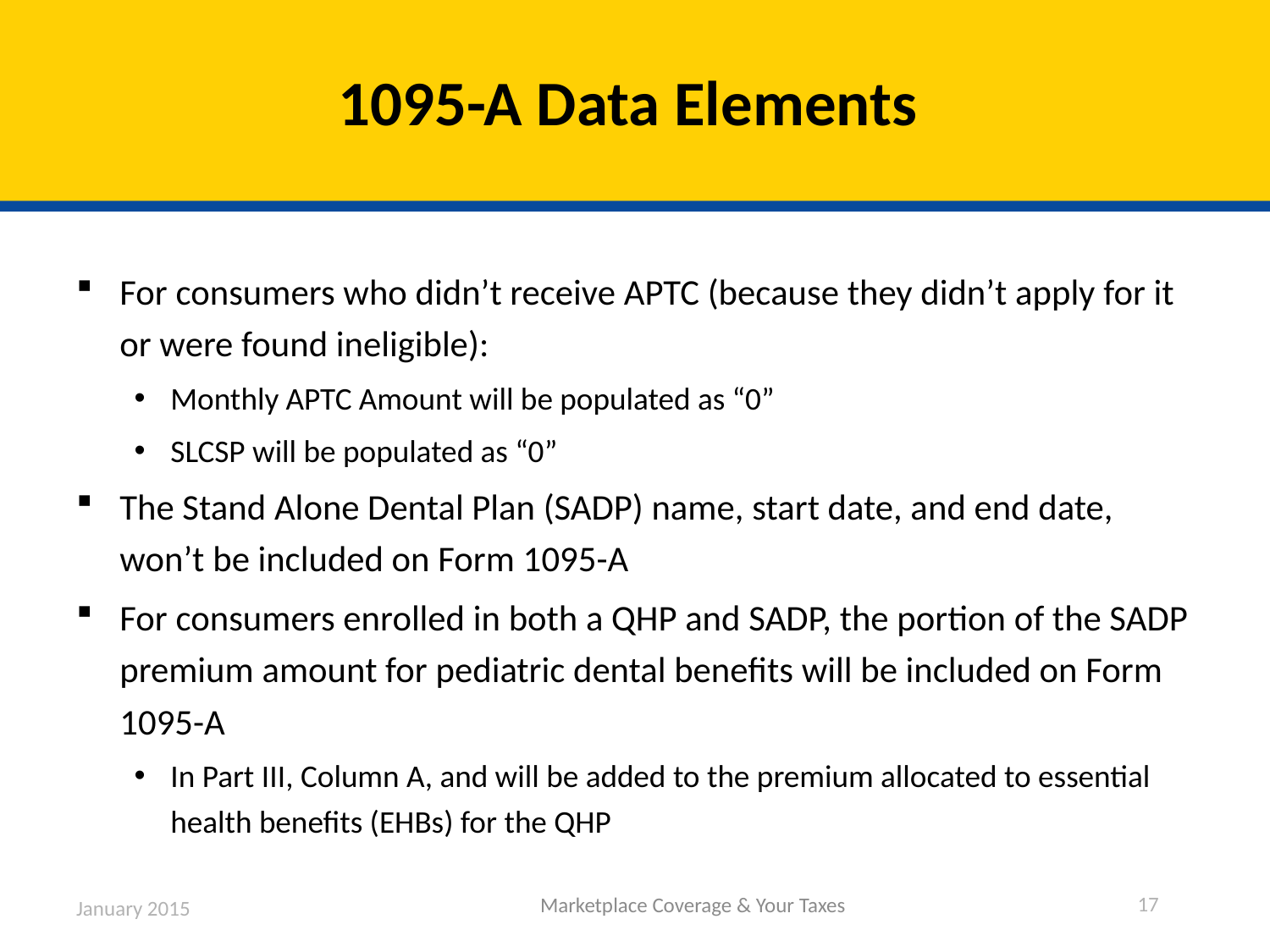

# 1095-A Data Elements
For consumers who didn’t receive APTC (because they didn’t apply for it or were found ineligible):
Monthly APTC Amount will be populated as “0”
SLCSP will be populated as “0”
The Stand Alone Dental Plan (SADP) name, start date, and end date, won’t be included on Form 1095-A
For consumers enrolled in both a QHP and SADP, the portion of the SADP premium amount for pediatric dental benefits will be included on Form 1095-A
In Part III, Column A, and will be added to the premium allocated to essential health benefits (EHBs) for the QHP

17
January 2015